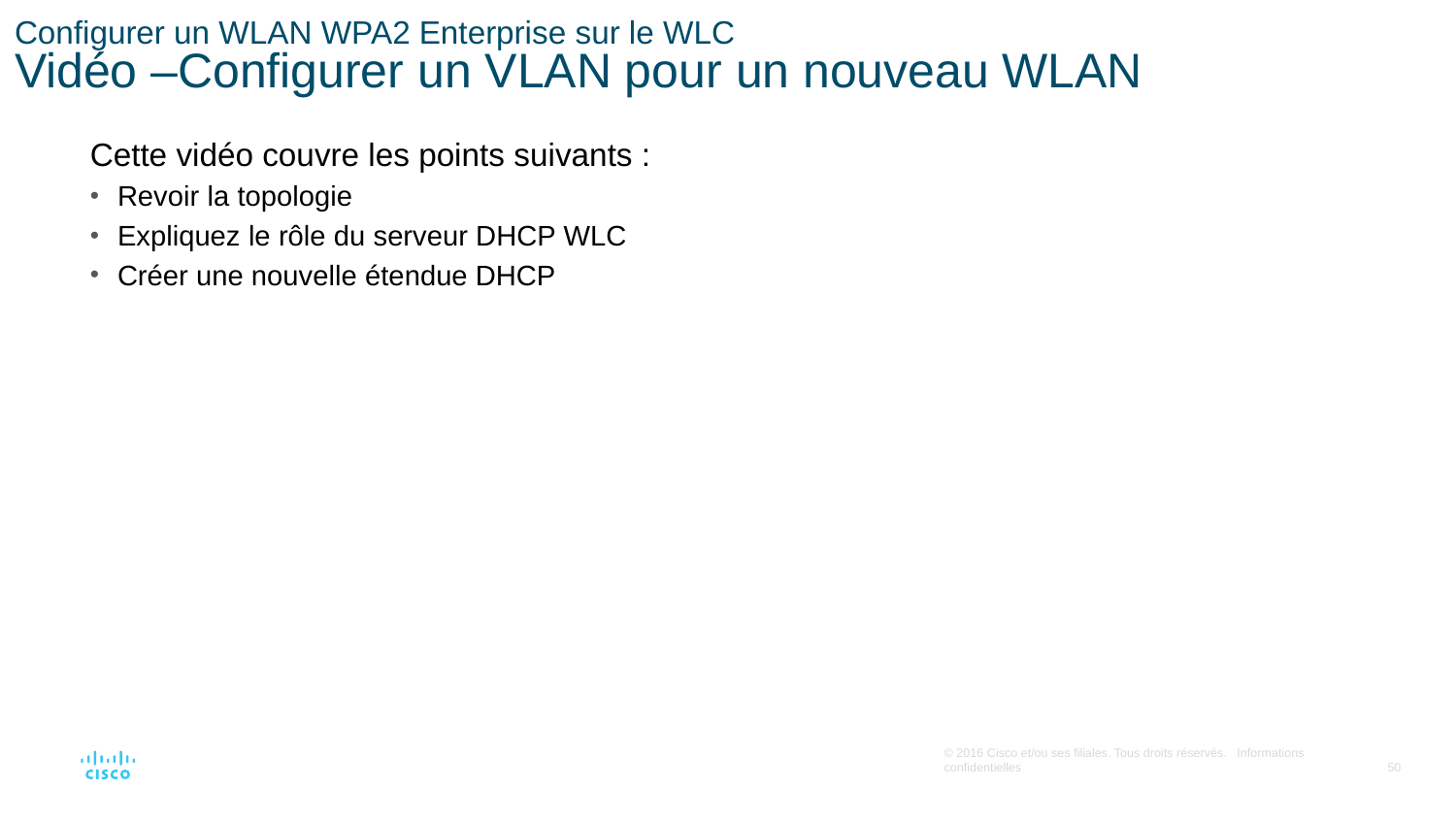

# Configurer un WLAN WPA2 Enterprise sur le WLC Vidéo –Configurer un VLAN pour un nouveau WLAN
Cette vidéo couvre les points suivants :
Revoir la topologie
Expliquez le rôle du serveur DHCP WLC
Créer une nouvelle étendue DHCP